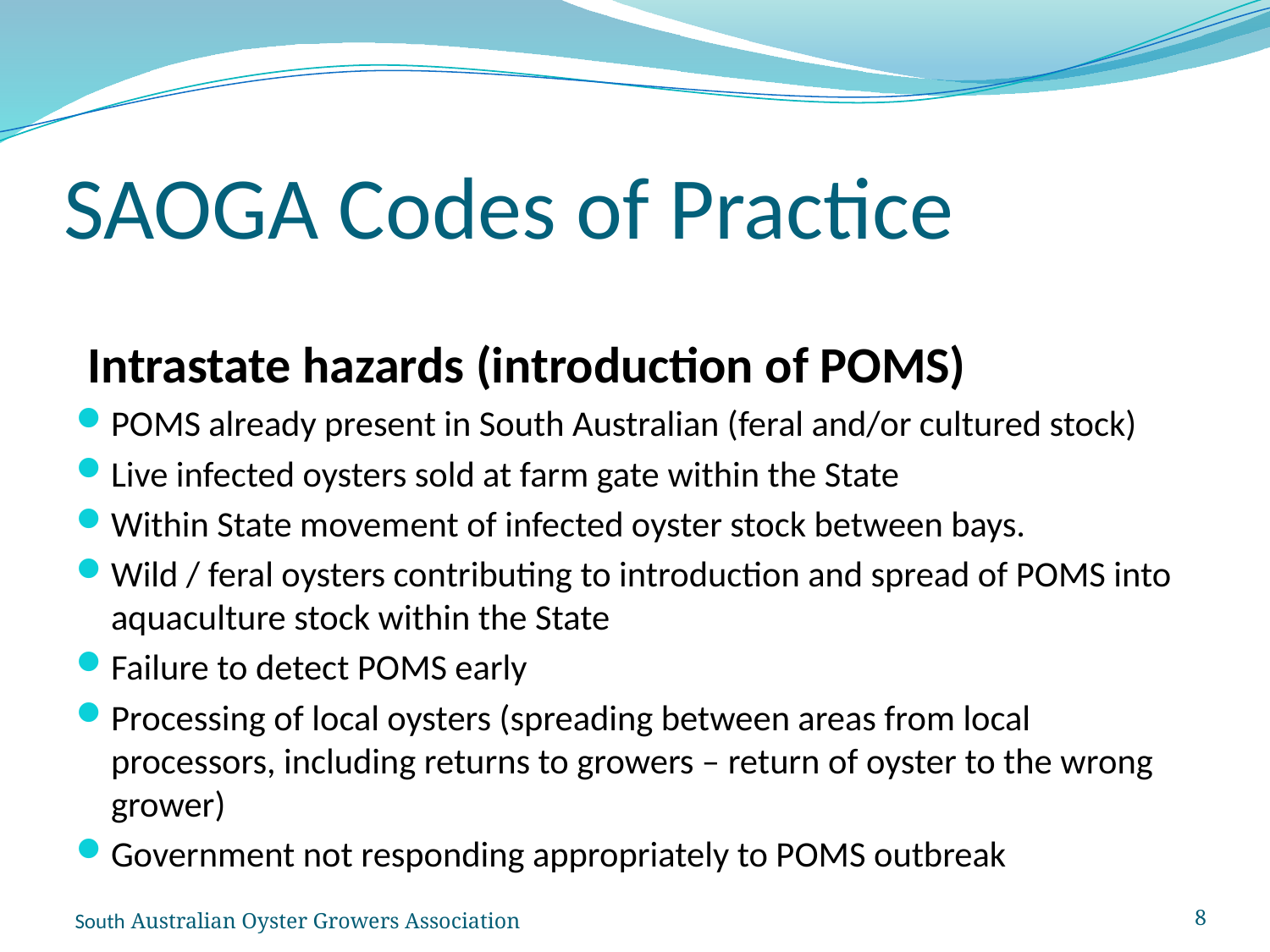

# SAOGA Codes of Practice
 Intrastate hazards (introduction of POMS)
POMS already present in South Australian (feral and/or cultured stock)
Live infected oysters sold at farm gate within the State
Within State movement of infected oyster stock between bays.
Wild / feral oysters contributing to introduction and spread of POMS into aquaculture stock within the State
Failure to detect POMS early
Processing of local oysters (spreading between areas from local processors, including returns to growers – return of oyster to the wrong grower)
Government not responding appropriately to POMS outbreak

South Australian Oyster Growers Association
8